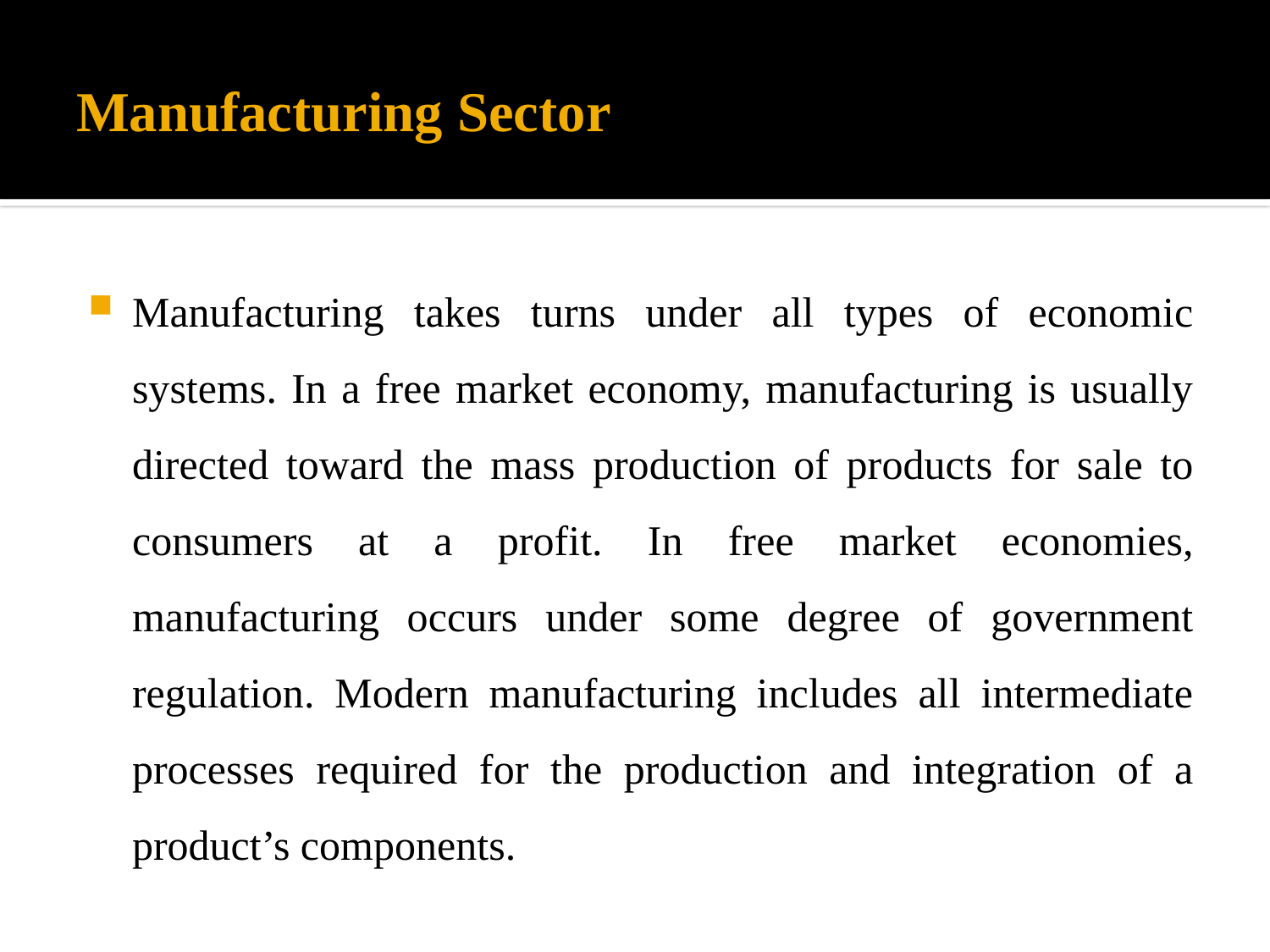

# Manufacturing Sector
Manufacturing takes turns under all types of economic systems. In a free market economy, manufacturing is usually directed toward the mass production of products for sale to consumers at a profit. In free market economies, manufacturing occurs under some degree of government regulation. Modern manufacturing includes all intermediate processes required for the production and integration of a product’s components.